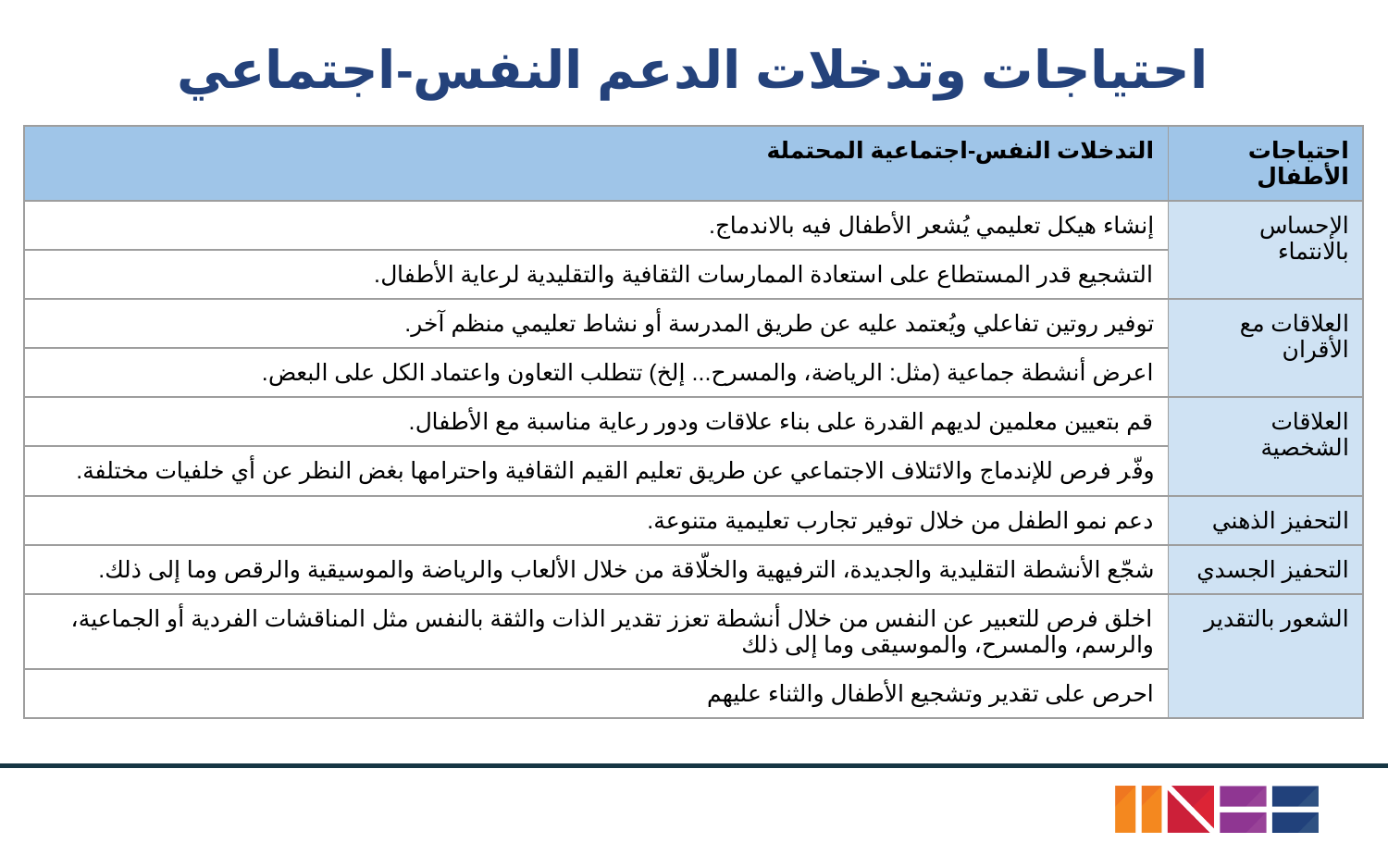

# احتياجات وتدخلات الدعم النفس-اجتماعي
| التدخلات النفس-اجتماعية المحتملة | احتياجات الأطفال |
| --- | --- |
| إنشاء هيكل تعليمي يُشعر الأطفال فيه بالاندماج. | الإحساس بالانتماء |
| التشجيع قدر المستطاع على استعادة الممارسات الثقافية والتقليدية لرعاية الأطفال. |  |
| توفير روتين تفاعلي ويُعتمد عليه عن طريق المدرسة أو نشاط تعليمي منظم آخر. | العلاقات مع الأقران |
| اعرض أنشطة جماعية (مثل: الرياضة، والمسرح... إلخ) تتطلب التعاون واعتماد الكل على البعض. |  |
| قم بتعيين معلمين لديهم القدرة على بناء علاقات ودور رعاية مناسبة مع الأطفال. | العلاقات الشخصية |
| وفّر فرص للإندماج والائتلاف الاجتماعي عن طريق تعليم القيم الثقافية واحترامها بغض النظر عن أي خلفيات مختلفة. |  |
| دعم نمو الطفل من خلال توفير تجارب تعليمية متنوعة. | التحفيز الذهني |
| شجّع الأنشطة التقليدية والجديدة، الترفيهية والخلّاقة من خلال الألعاب والرياضة والموسيقية والرقص وما إلى ذلك. | التحفيز الجسدي |
| اخلق فرص للتعبير عن النفس من خلال أنشطة تعزز تقدير الذات والثقة بالنفس مثل المناقشات الفردية أو الجماعية، والرسم، والمسرح، والموسيقى وما إلى ذلك | الشعور بالتقدير |
| احرص على تقدير وتشجيع الأطفال والثناء عليهم |  |